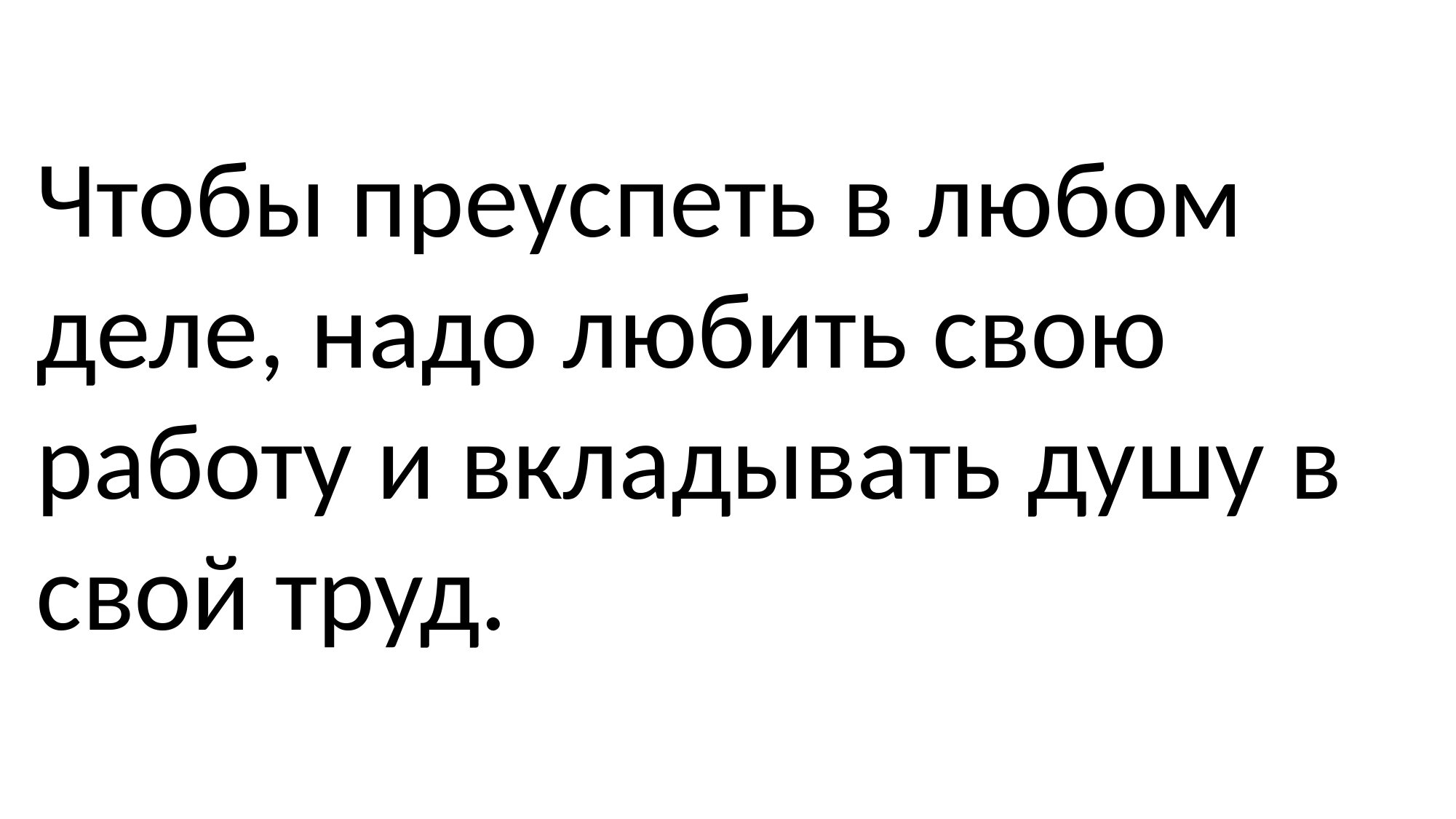

Чтобы преуспеть в любом деле, надо любить свою работу и вкладывать душу в свой труд.